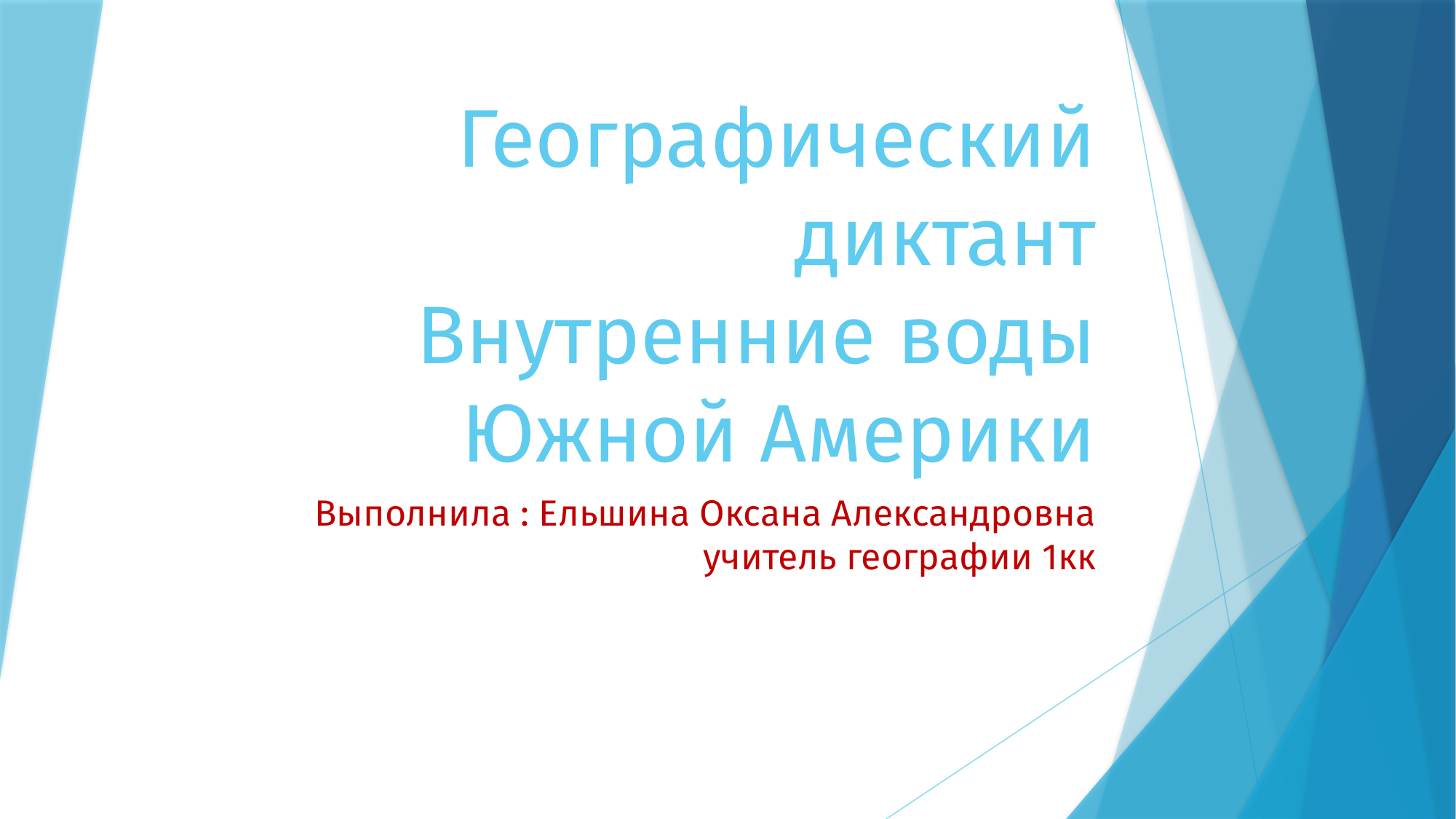

# Географический диктант Внутренние воды Южной Америки
Выполнила : Ельшина Оксана Александровна учитель географии 1кк